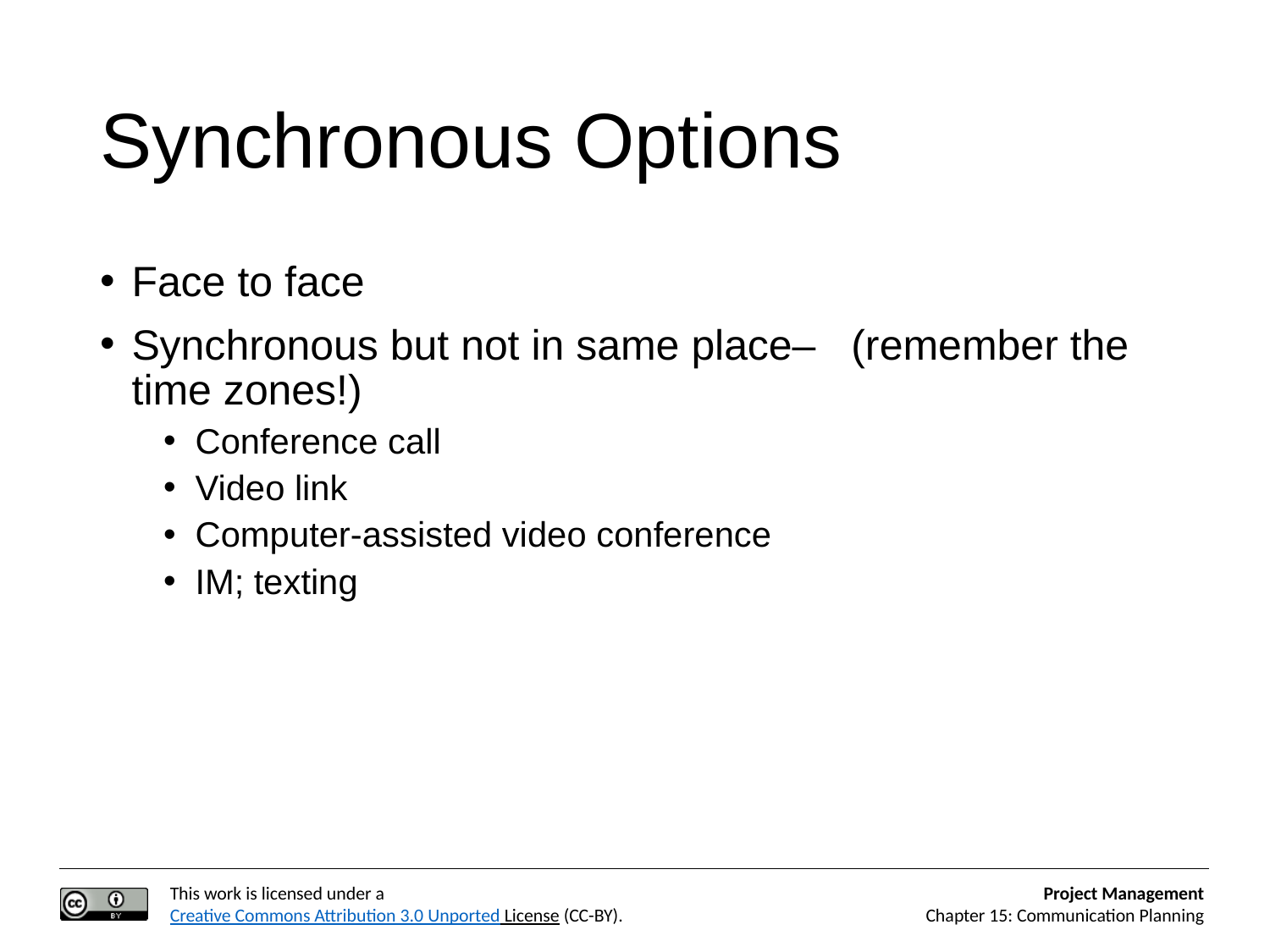

# Synchronous Options
Face to face
Synchronous but not in same place–   (remember the time zones!)
Conference call
Video link
Computer-assisted video conference
IM; texting